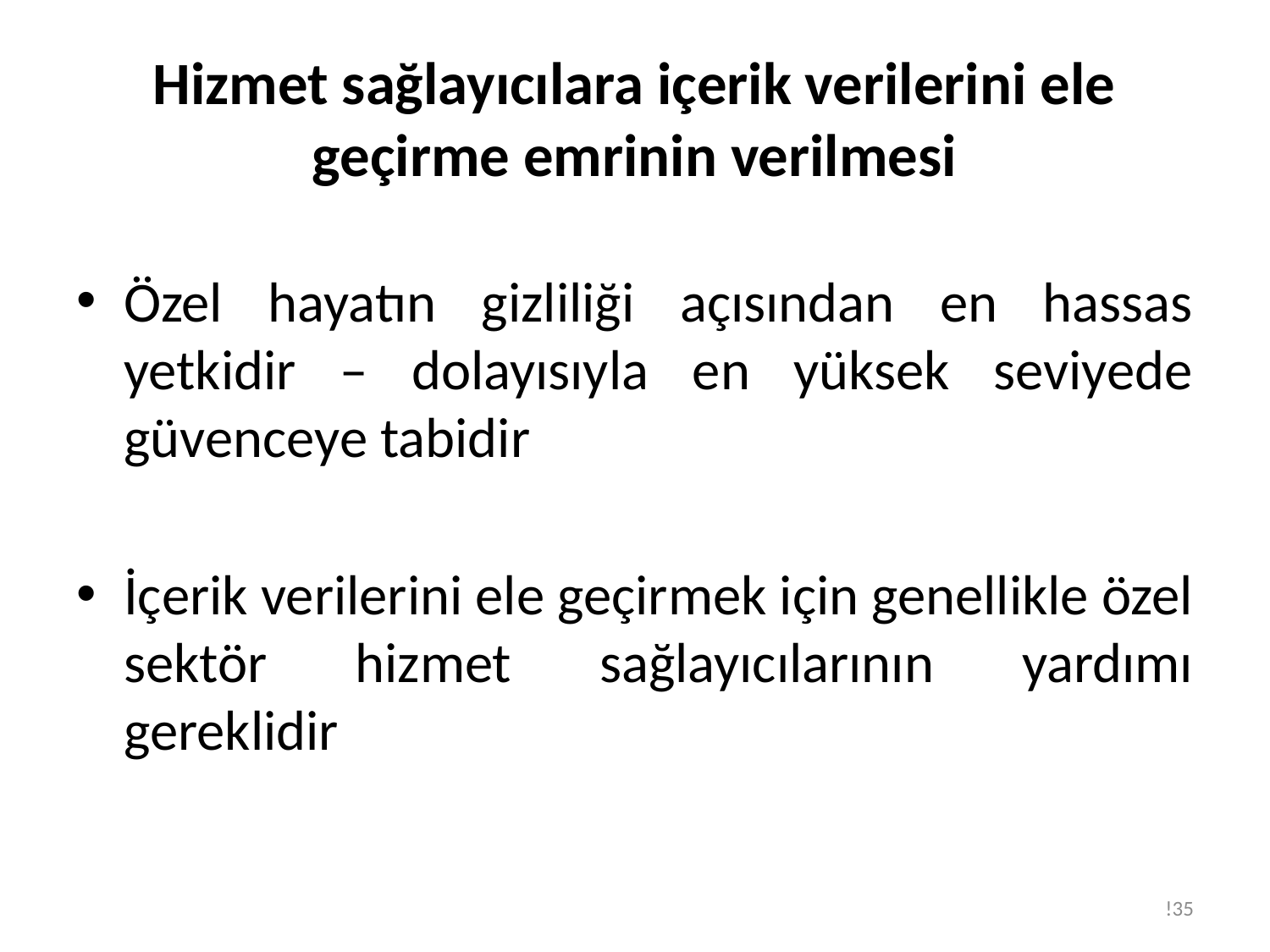

# Hizmet sağlayıcılara içerik verilerini ele geçirme emrinin verilmesi
Özel hayatın gizliliği açısından en hassas yetkidir – dolayısıyla en yüksek seviyede güvenceye tabidir

İçerik verilerini ele geçirmek için genellikle özel sektör hizmet sağlayıcılarının yardımı gereklidir

!35